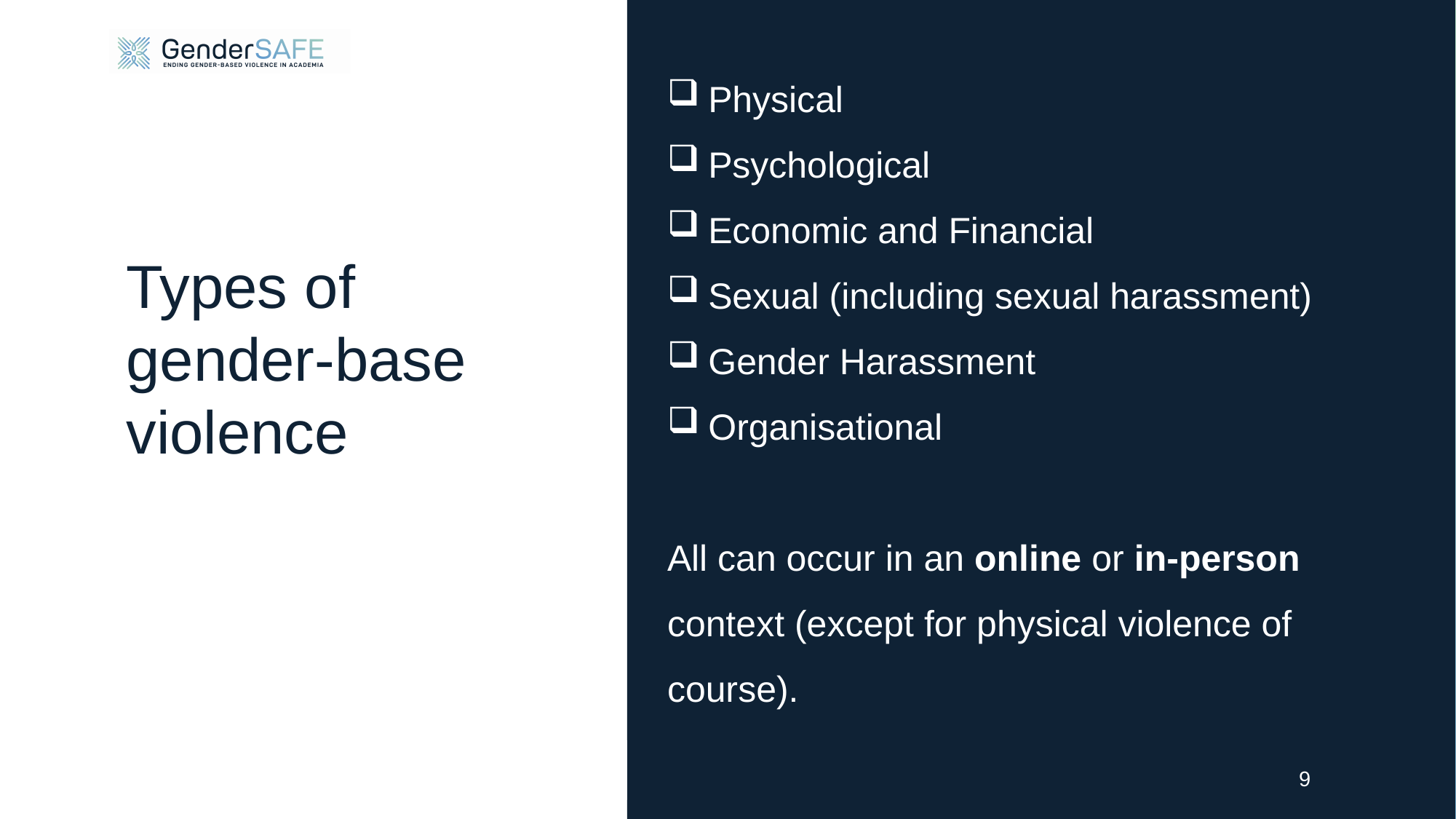

Physical
Psychological
Economic and Financial
Sexual (including sexual harassment)
Gender Harassment
Organisational

All can occur in an online or in-person context (except for physical violence of course).
# Types of gender-base violence

9